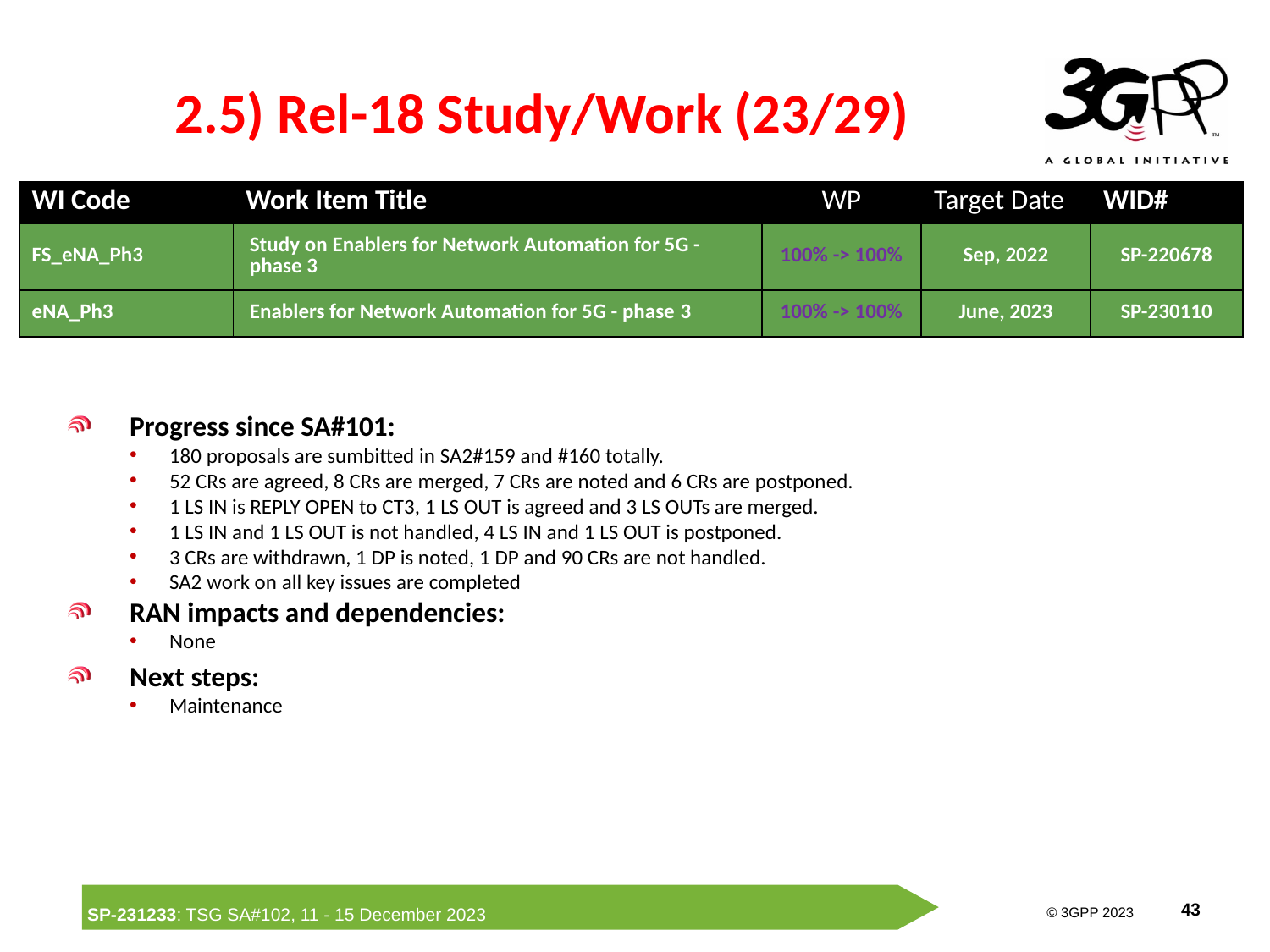

# 2.5) Rel-18 Study/Work (23/29)
| WI Code | Work Item Title | WP | Target Date | WID# |
| --- | --- | --- | --- | --- |
| FS\_eNA\_Ph3 | Study on Enablers for Network Automation for 5G - phase 3 | 100% -> 100% | Sep, 2022 | SP-220678 |
| eNA\_Ph3 | Enablers for Network Automation for 5G - phase 3 | 100% -> 100% | June, 2023 | SP-230110 |
Progress since SA#101:
180 proposals are sumbitted in SA2#159 and #160 totally.
52 CRs are agreed, 8 CRs are merged, 7 CRs are noted and 6 CRs are postponed.
1 LS IN is REPLY OPEN to CT3, 1 LS OUT is agreed and 3 LS OUTs are merged.
1 LS IN and 1 LS OUT is not handled, 4 LS IN and 1 LS OUT is postponed.
3 CRs are withdrawn, 1 DP is noted, 1 DP and 90 CRs are not handled.
SA2 work on all key issues are completed
RAN impacts and dependencies:
None
Next steps:
Maintenance